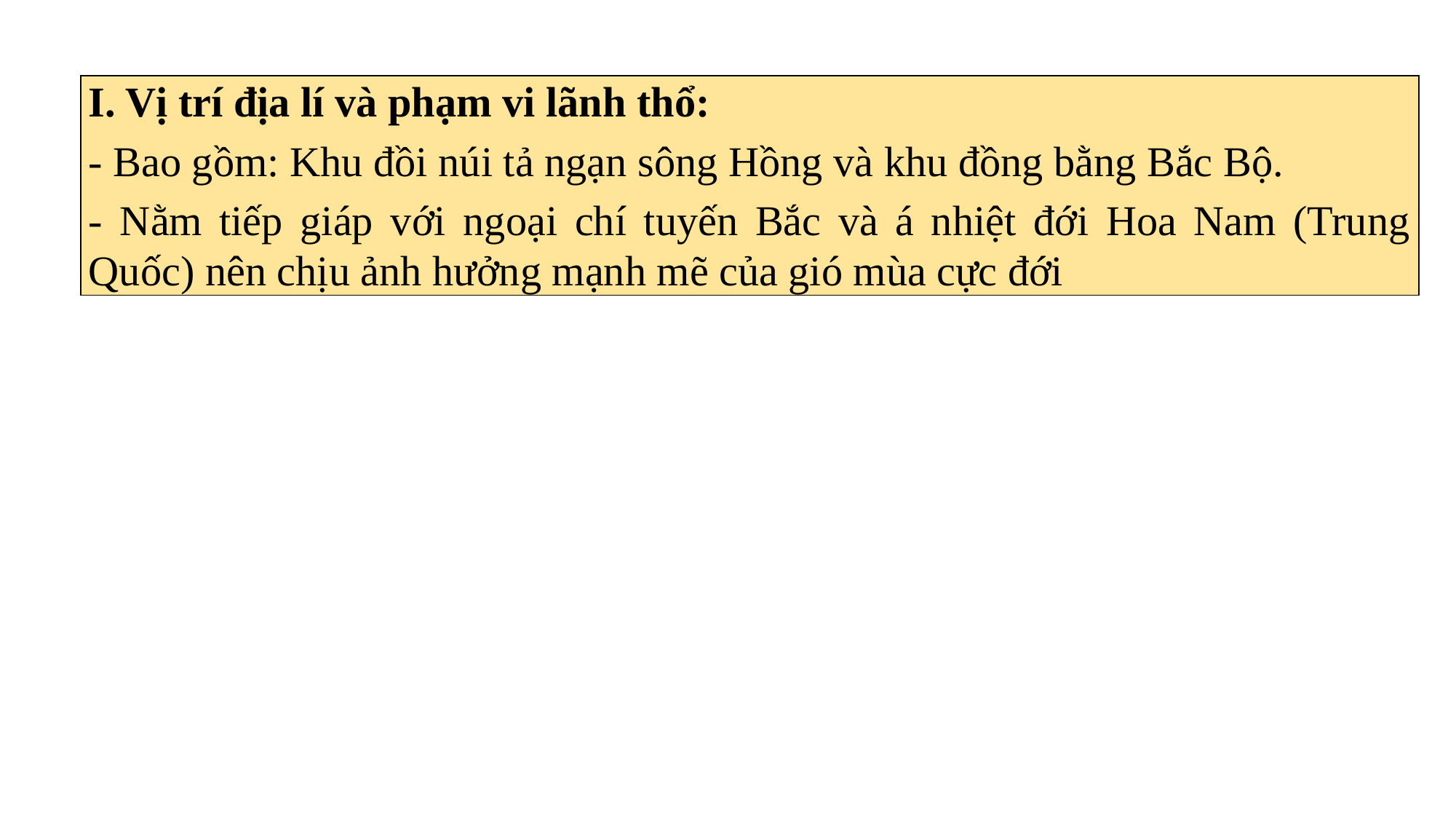

| I. Vị trí địa lí và phạm vi lãnh thổ: - Bao gồm: Khu đồi núi tả ngạn sông Hồng và khu đồng bằng Bắc Bộ. - Nằm tiếp giáp với ngoại chí tuyến Bắc và á nhiệt đới Hoa Nam (Trung Quốc) nên chịu ảnh hưởng mạnh mẽ của gió mùa cực đới |
| --- |